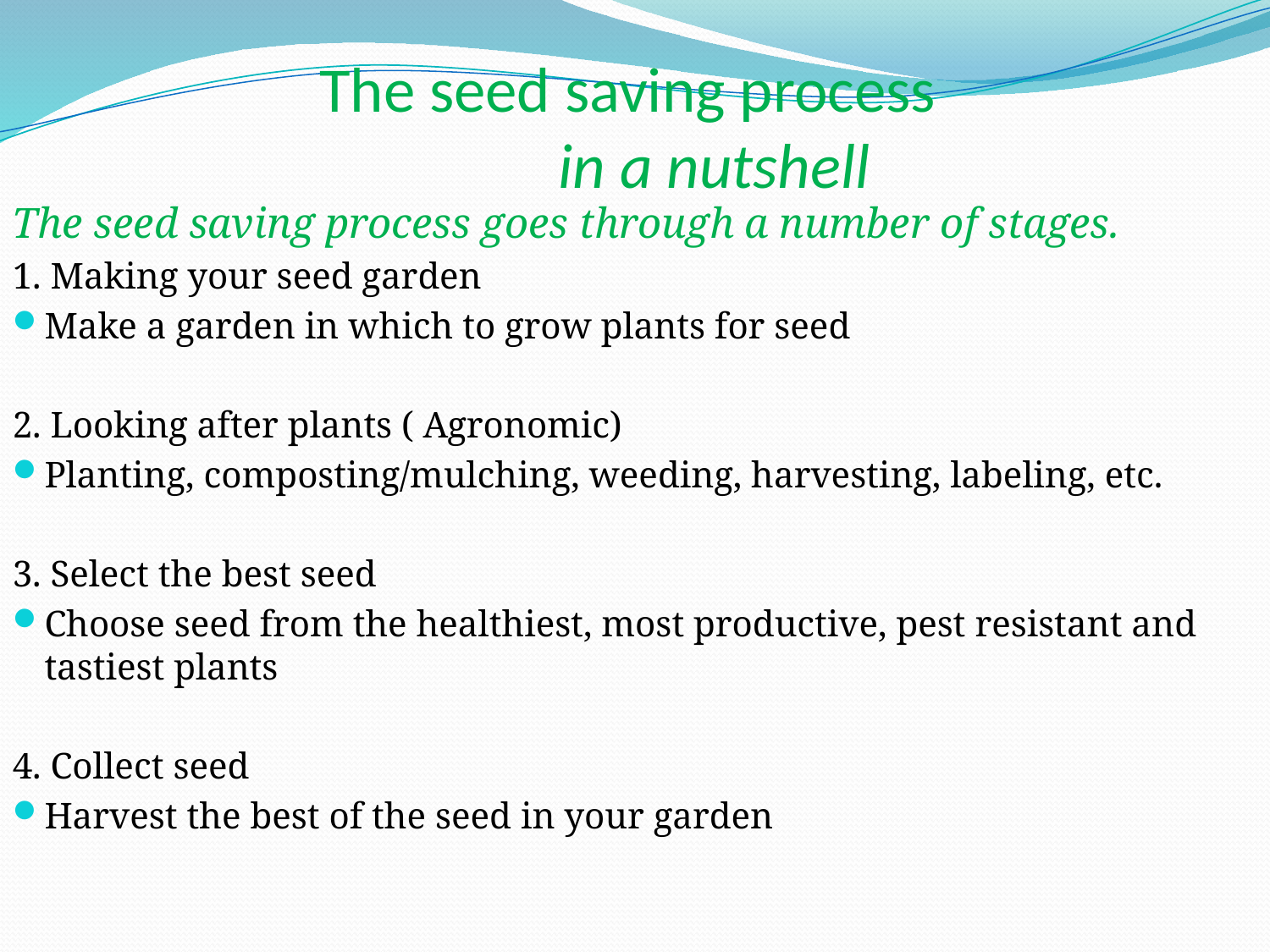

# The seed saving process in a nutshell
The seed saving process goes through a number of stages.
1. Making your seed garden
Make a garden in which to grow plants for seed

2. Looking after plants ( Agronomic)
Planting, composting/mulching, weeding, harvesting, labeling, etc.

3. Select the best seed
Choose seed from the healthiest, most productive, pest resistant and tastiest plants

4. Collect seed
Harvest the best of the seed in your garden